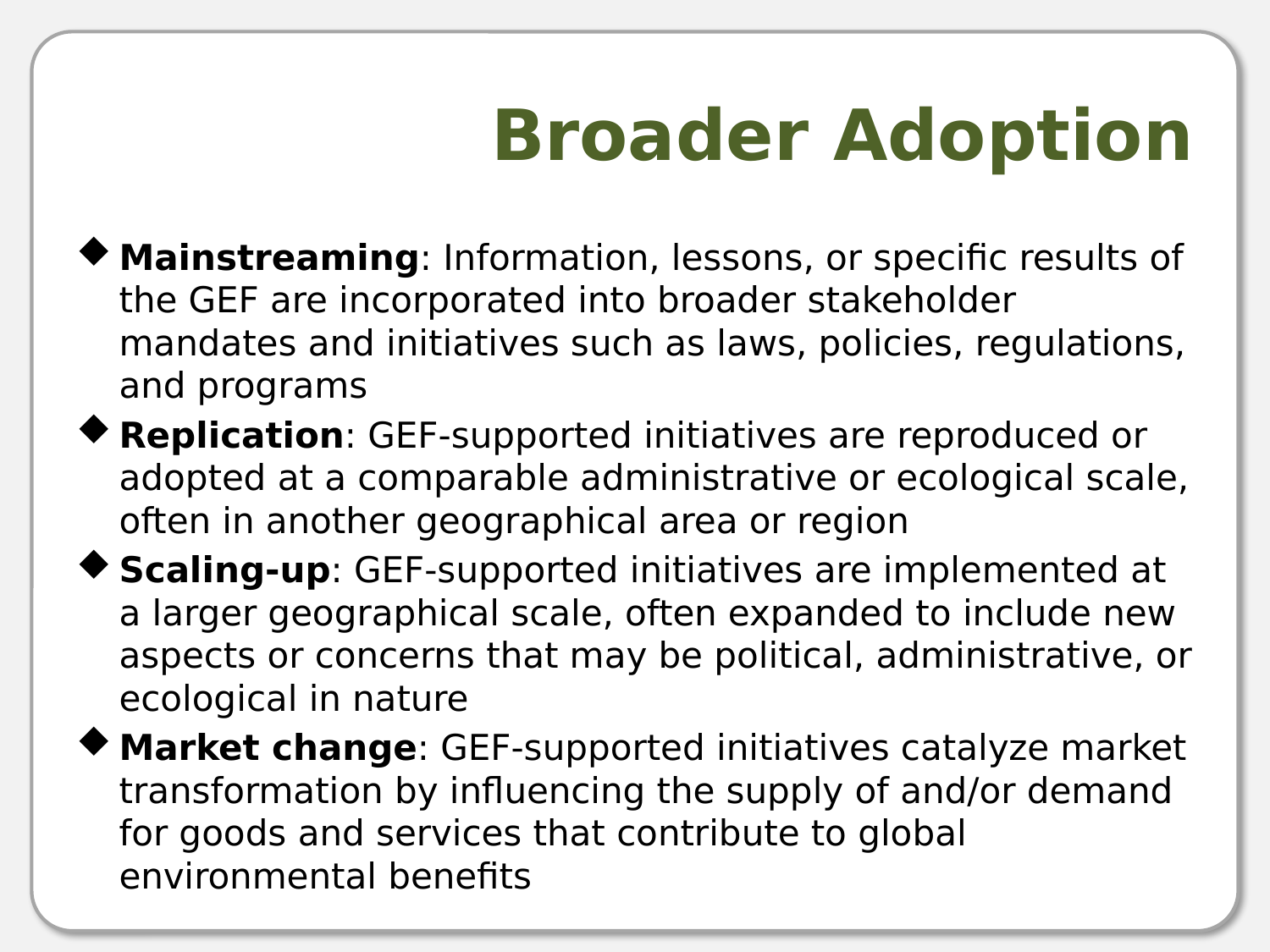

# Broader Adoption
Mainstreaming: Information, lessons, or specific results of the GEF are incorporated into broader stakeholder mandates and initiatives such as laws, policies, regulations, and programs
Replication: GEF-supported initiatives are reproduced or adopted at a comparable administrative or ecological scale, often in another geographical area or region
Scaling-up: GEF-supported initiatives are implemented at a larger geographical scale, often expanded to include new aspects or concerns that may be political, administrative, or ecological in nature
Market change: GEF-supported initiatives catalyze market transformation by influencing the supply of and/or demand for goods and services that contribute to global environmental benefits